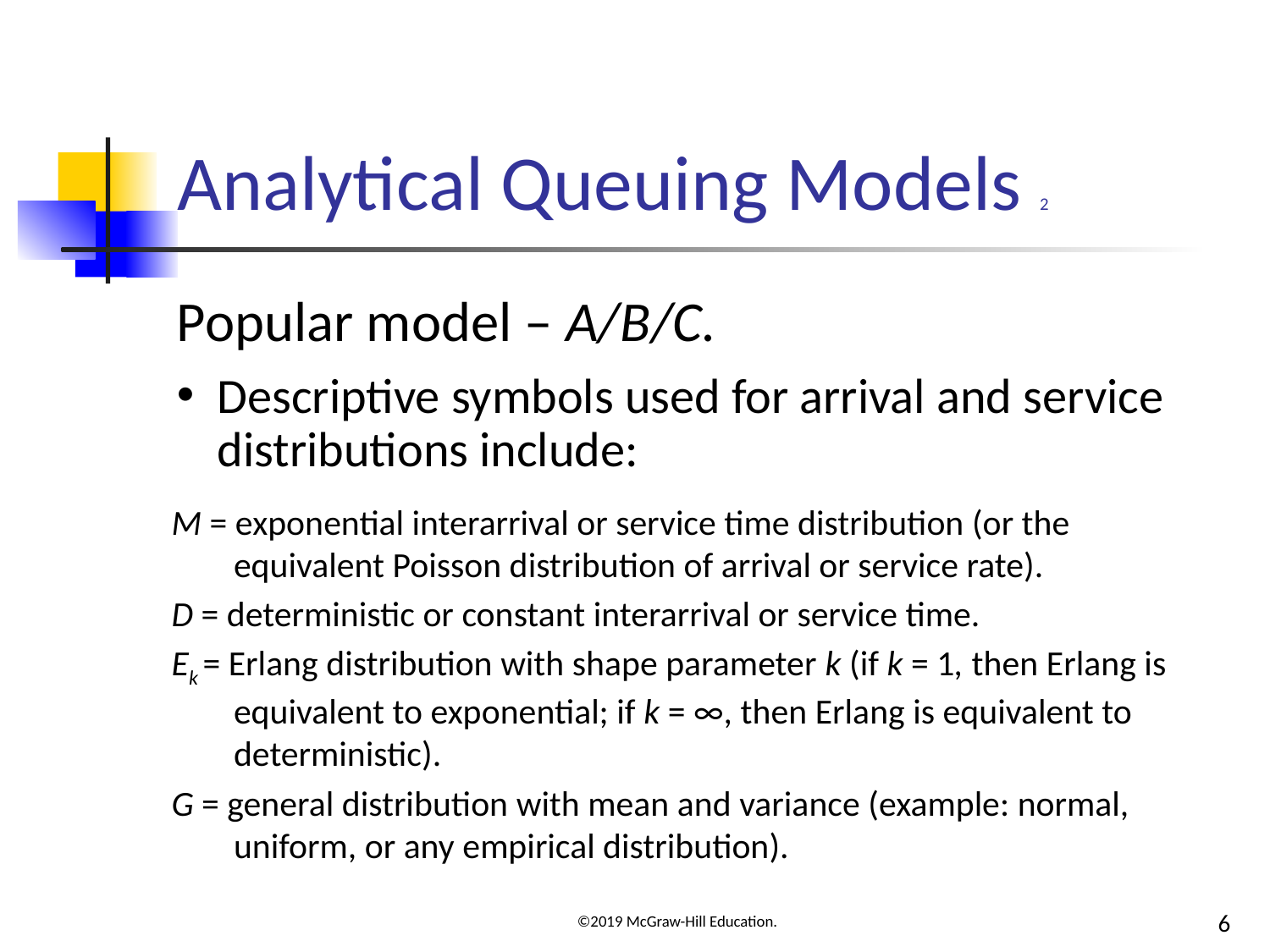

# Analytical Queuing Models 2
Popular model – A/B/C.
Descriptive symbols used for arrival and service distributions include:
M = exponential interarrival or service time distribution (or the equivalent Poisson distribution of arrival or service rate).
D = deterministic or constant interarrival or service time.
Ek = Erlang distribution with shape parameter k (if k = 1, then Erlang is equivalent to exponential; if k = ∞, then Erlang is equivalent to deterministic).
G = general distribution with mean and variance (example: normal, uniform, or any empirical distribution).